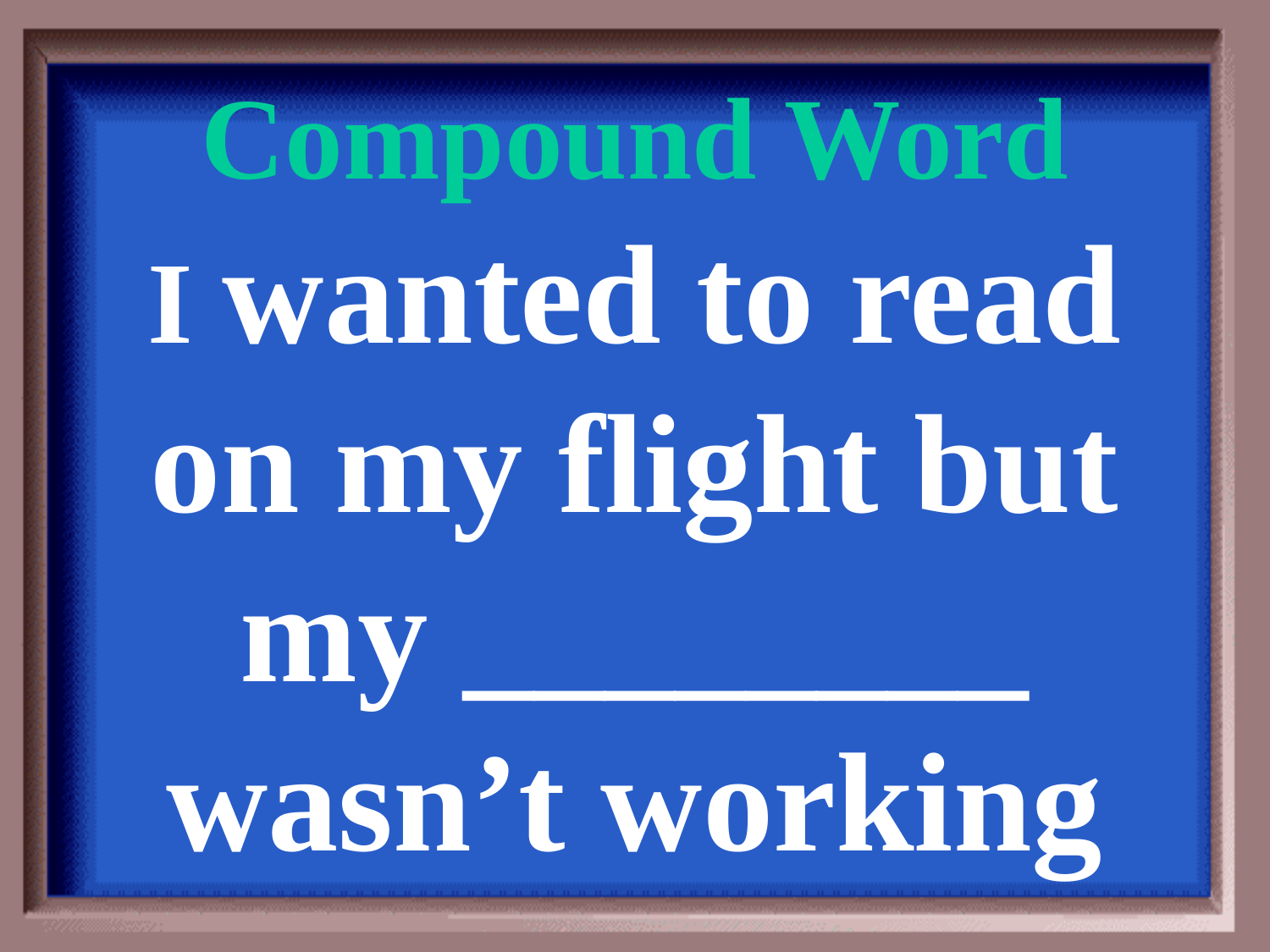

Compound Word
I wanted to read on my flight but my ________ wasn’t working